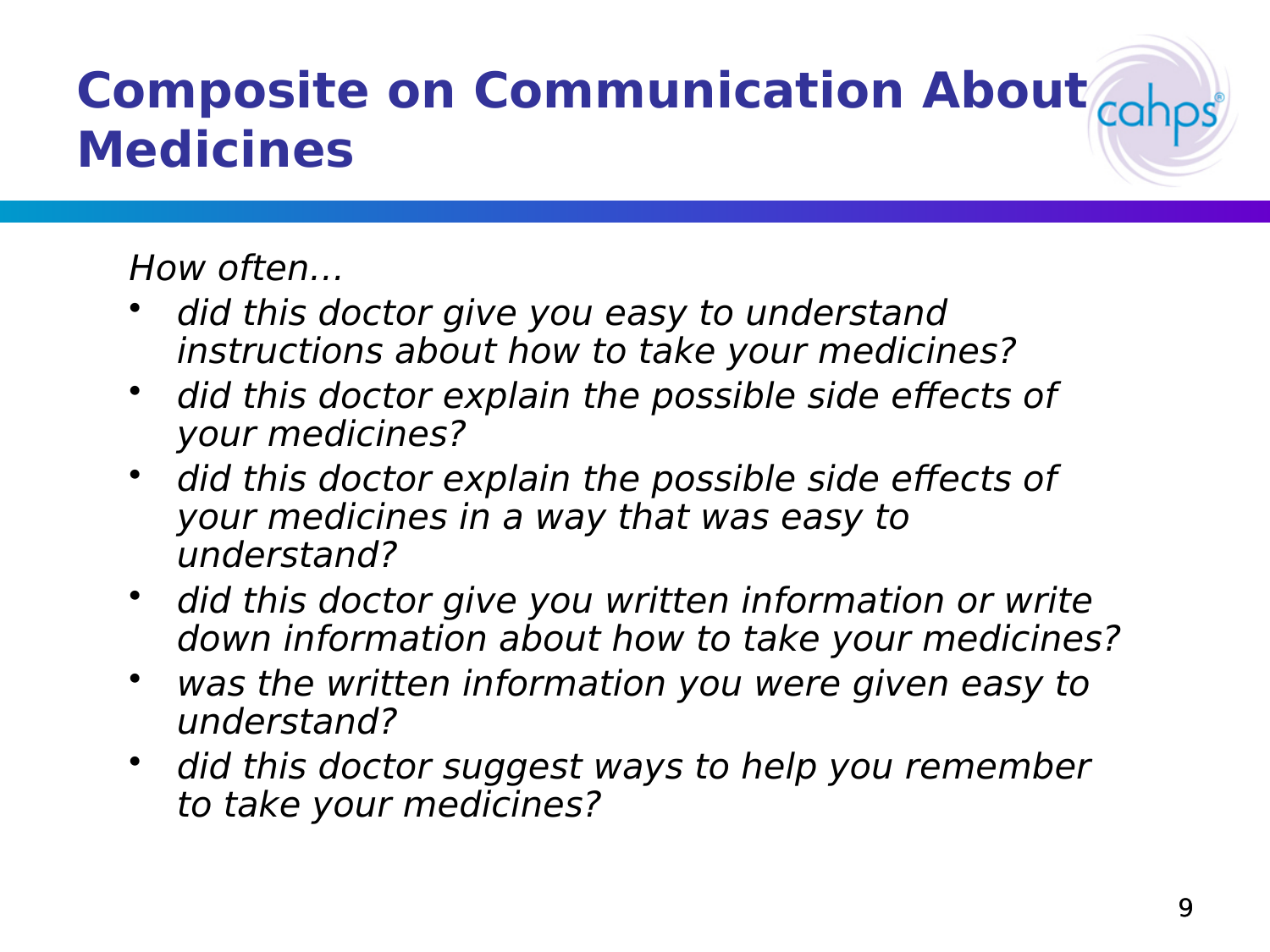

# Composite on Communication About Medicines
How often…
did this doctor give you easy to understand instructions about how to take your medicines?
did this doctor explain the possible side effects of your medicines?
did this doctor explain the possible side effects of your medicines in a way that was easy to understand?
did this doctor give you written information or write down information about how to take your medicines?
was the written information you were given easy to understand?
did this doctor suggest ways to help you remember to take your medicines?
9
9